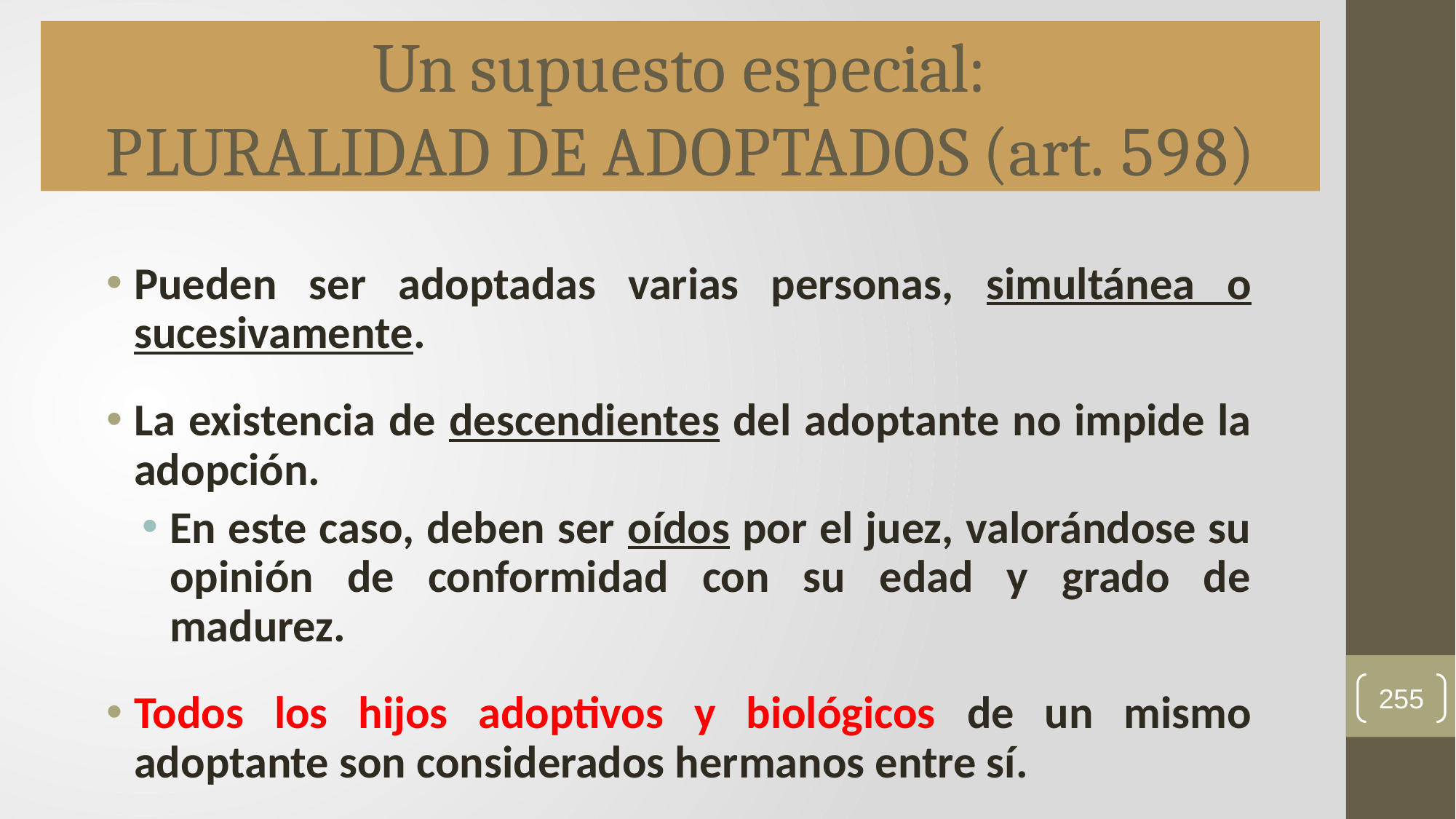

# Un supuesto especial: PLURALIDAD DE ADOPTADOS (art. 598)

Pueden ser adoptadas varias personas, simultánea o sucesivamente.

La existencia de descendientes del adoptante no impide la adopción.
En este caso, deben ser oídos por el juez, valorándose su opinión de conformidad con su edad y grado de madurez.

Todos los hijos adoptivos y biológicos de un mismo adoptante son considerados hermanos entre sí.

255